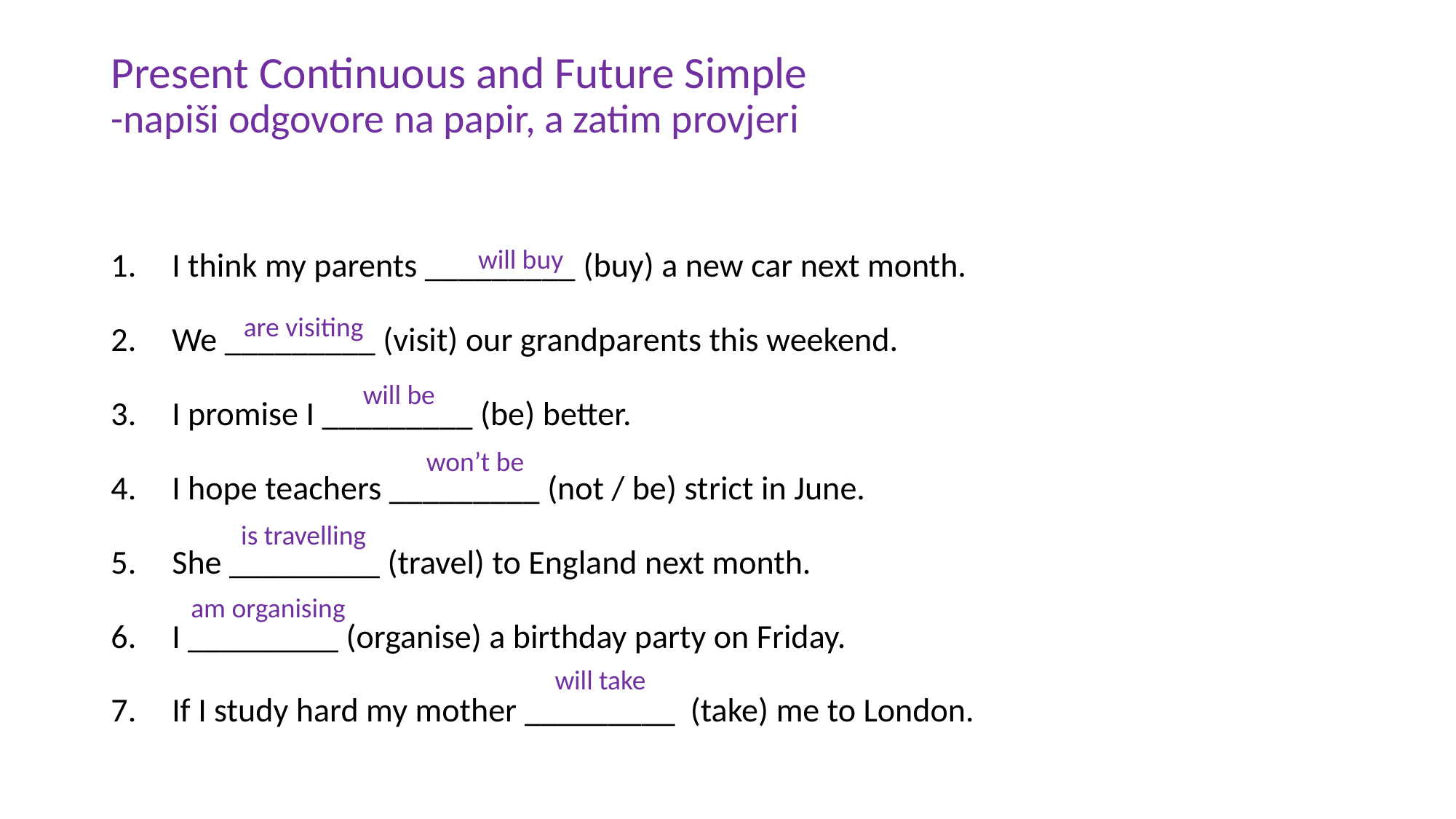

# Present Continuous and Future Simple -napiši odgovore na papir, a zatim provjeri
I think my parents _________ (buy) a new car next month.
We _________ (visit) our grandparents this weekend.
I promise I _________ (be) better.
I hope teachers _________ (not / be) strict in June.
She _________ (travel) to England next month.
I _________ (organise) a birthday party on Friday.
If I study hard my mother _________  (take) me to London.

will buy
are visiting
will be
won’t be
is travelling
am organising
will take